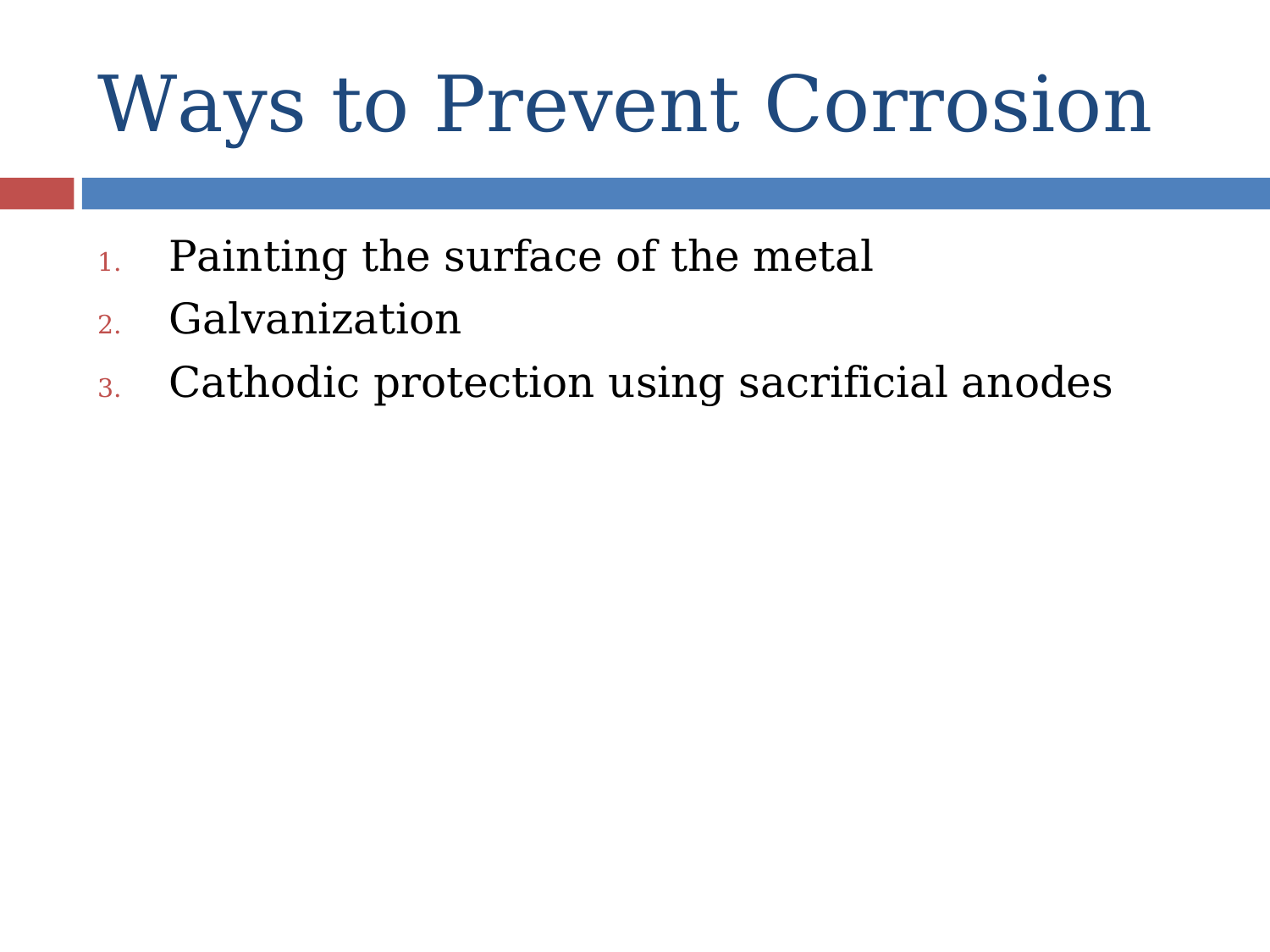

# Ways to Prevent Corrosion
Painting the surface of the metal
Galvanization
Cathodic protection using sacrificial anodes